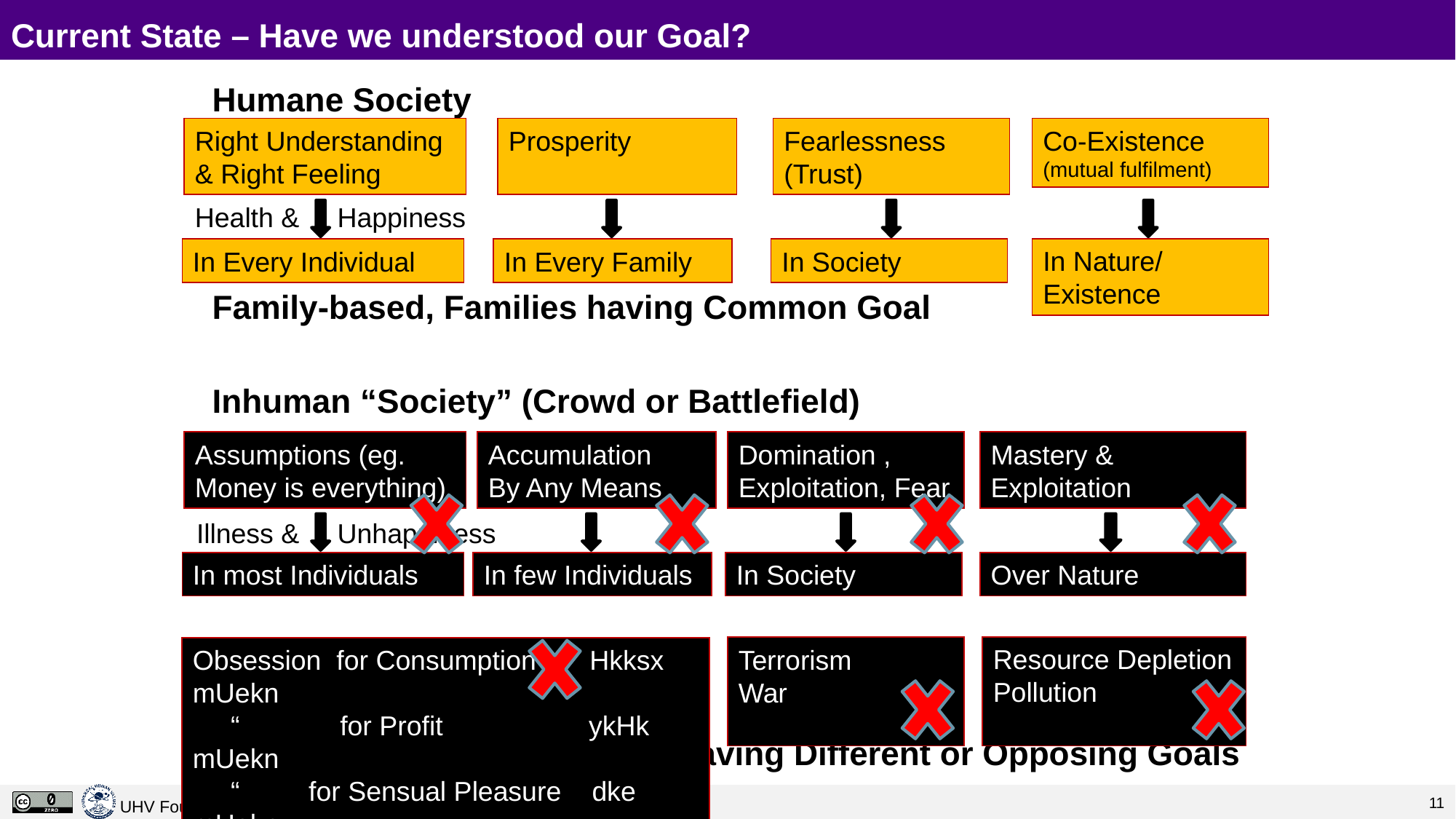

# Current State – Have we understood our Goal?
		       Humane Society

		       Family-based, Families having Common Goal

		       Inhuman “Society” (Crowd or Battlefield)

		       Individual-based, Individuals having Different or Opposing Goals
Right Understanding & Right Feeling

In Every Individual
Prosperity

In Every Family
Fearlessness
(Trust)

In Society
Co-Existence
(mutual fulfilment)

In Nature/ Existence
Health &     Happiness
Assumptions (eg. Money is everything)

In most Individuals
Accumulation
By Any Means

In few Individuals
Domination ,
Exploitation, Fear

In Society
Mastery &
Exploitation

Over Nature

Resource Depletion
Pollution

Terrorism
War

Obsession  for Consumption       Hkksx mUekn
     “	     for Profit	         ykHk mUekn
     “         for Sensual Pleasure    dke mUekn

Illness &     Unhappiness